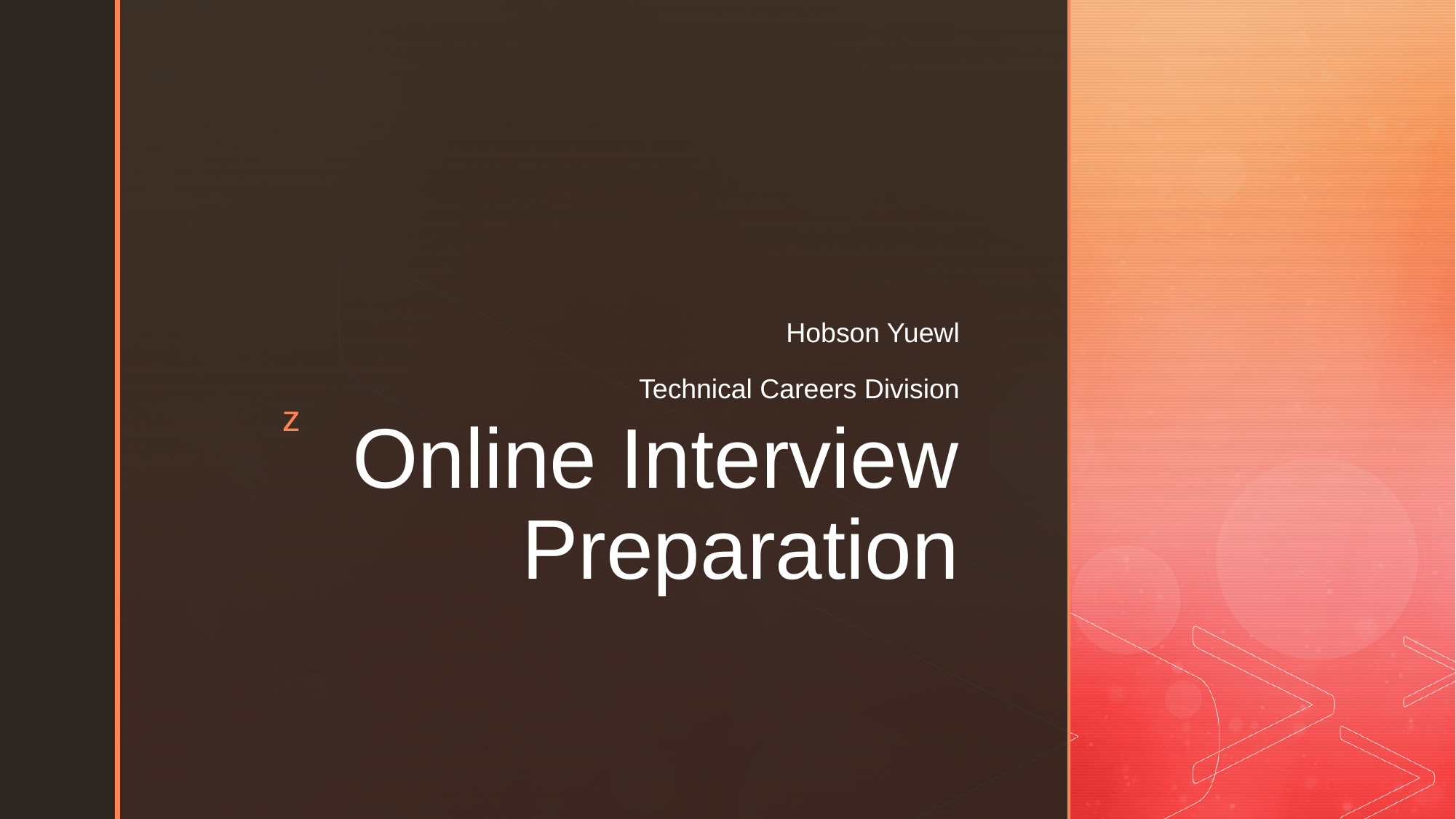

Hobson Yuewl
Technical Careers Division
# Online Interview Preparation